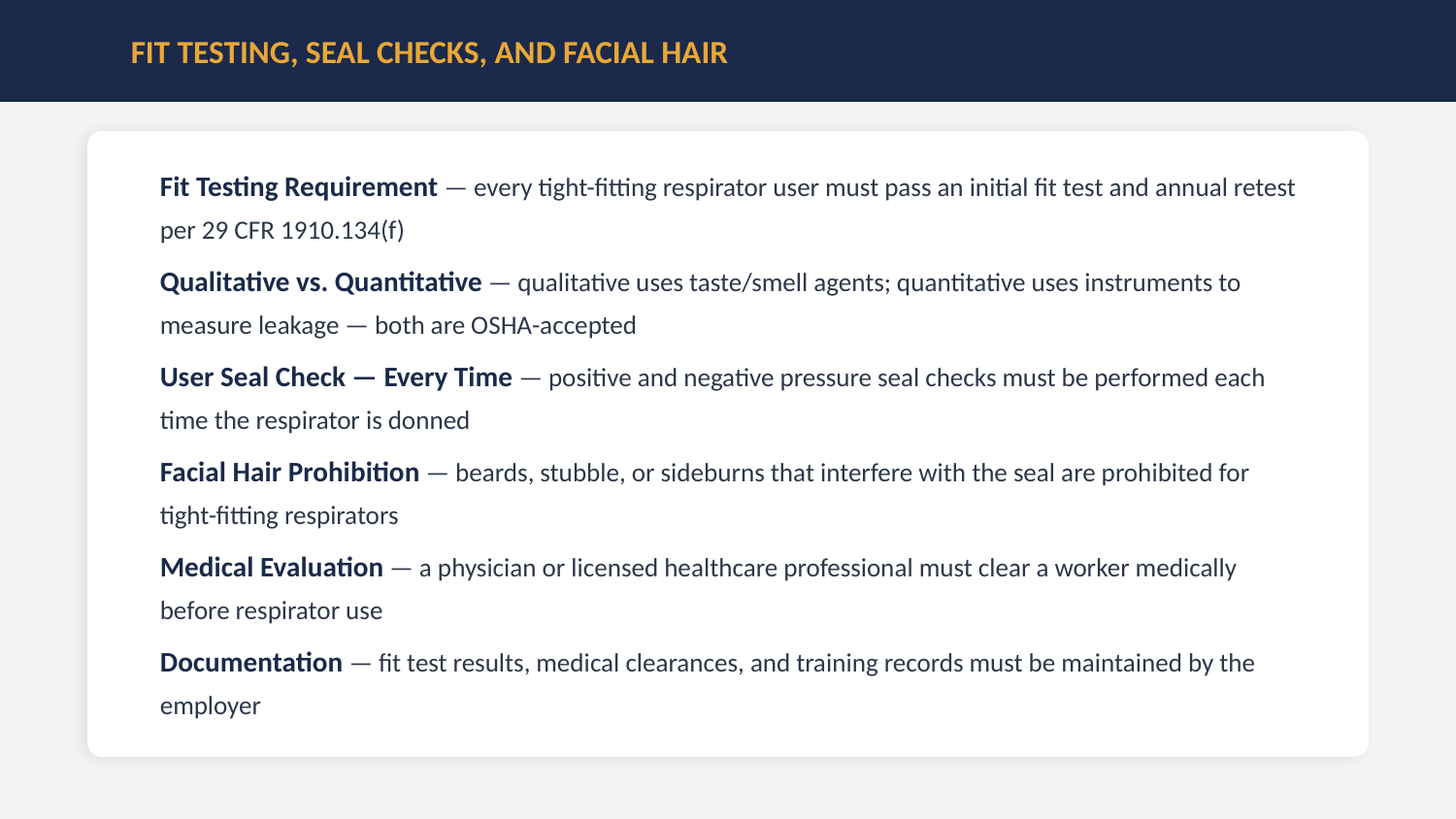

FIT TESTING, SEAL CHECKS, AND FACIAL HAIR

Fit Testing Requirement — every tight-fitting respirator user must pass an initial fit test and annual retest per 29 CFR 1910.134(f)
Qualitative vs. Quantitative — qualitative uses taste/smell agents; quantitative uses instruments to measure leakage — both are OSHA-accepted
User Seal Check — Every Time — positive and negative pressure seal checks must be performed each time the respirator is donned
Facial Hair Prohibition — beards, stubble, or sideburns that interfere with the seal are prohibited for tight-fitting respirators
Medical Evaluation — a physician or licensed healthcare professional must clear a worker medically before respirator use
Documentation — fit test results, medical clearances, and training records must be maintained by the employer